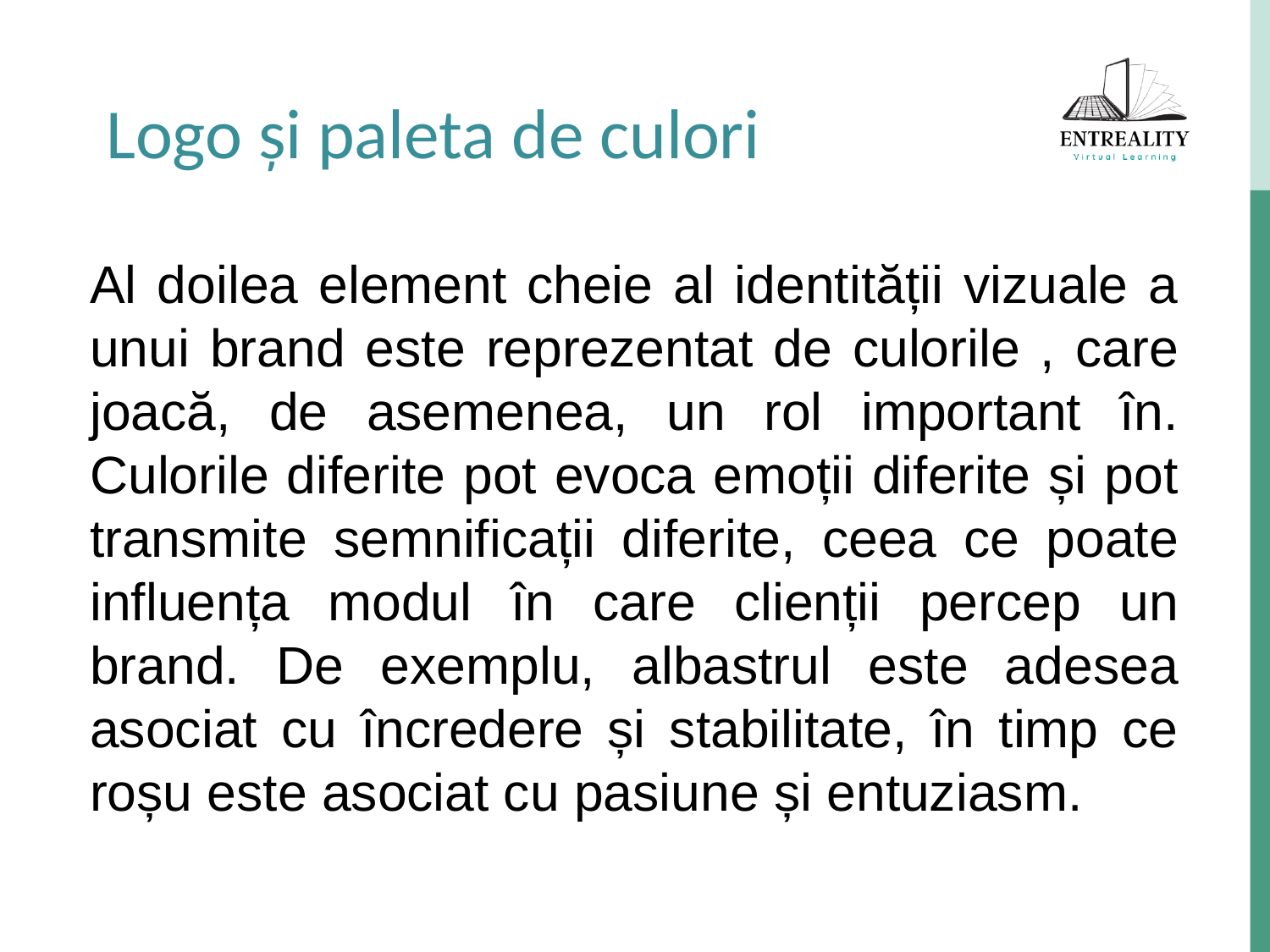

Logo și paleta de culori

Al doilea element cheie al identității vizuale a unui brand este reprezentat de culorile , care joacă, de asemenea, un rol important în. Culorile diferite pot evoca emoții diferite și pot transmite semnificații diferite, ceea ce poate influența modul în care clienții percep un brand. De exemplu, albastrul este adesea asociat cu încredere și stabilitate, în timp ce roșu este asociat cu pasiune și entuziasm.